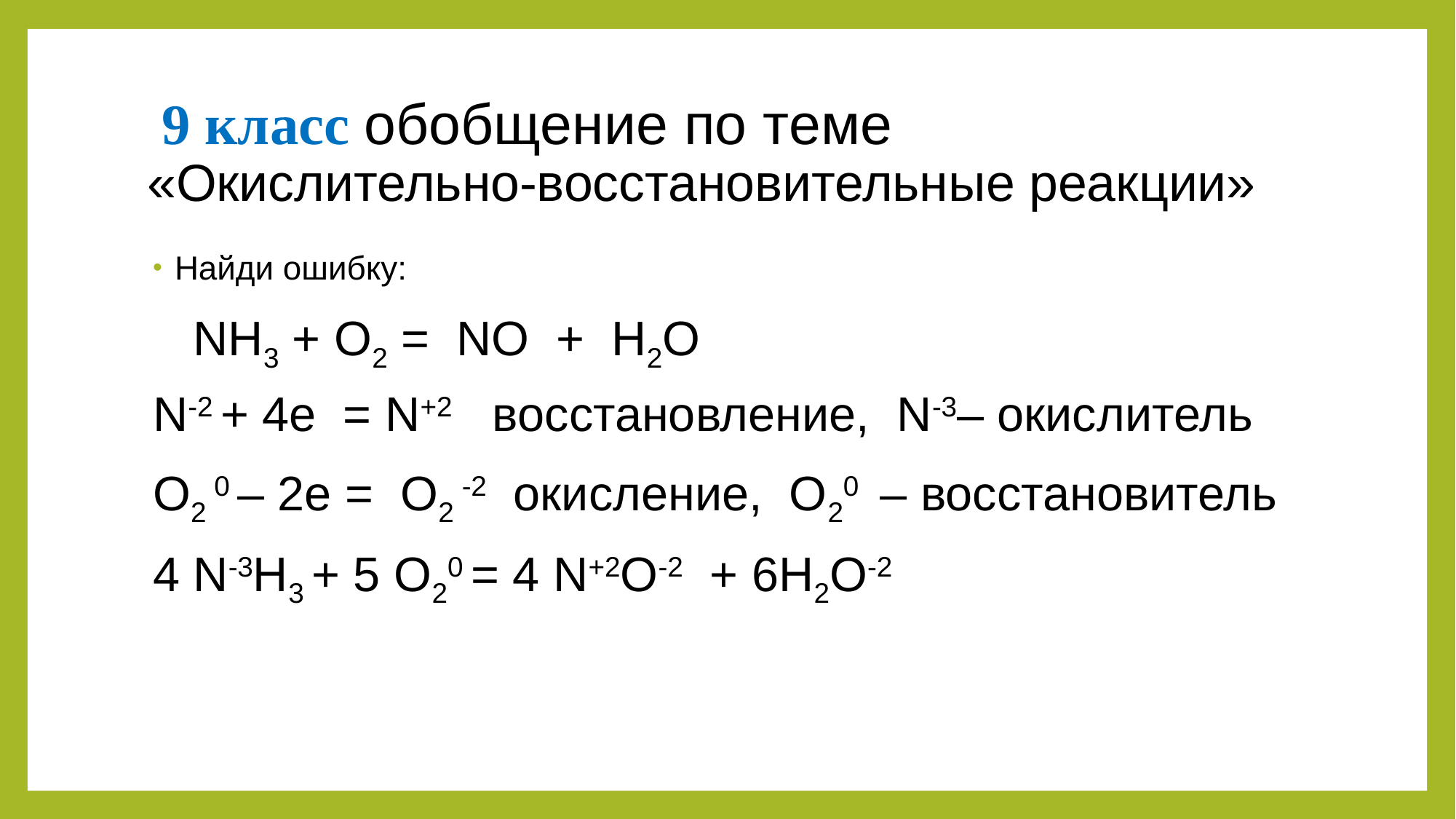

# 9 класс обобщение по теме «Окислительно-восстановительные реакции»
Найди ошибку:
   NН3 + О2 =  NО  +  Н2О
N-2 + 4е  = N+2   восстановление,  N-3– окислитель
О2 0 – 2е =  О2 -2  окисление,  О20  – восстановитель
4 N-3Н3 + 5 О20 = 4 N+2О-2  + 6Н2О-2